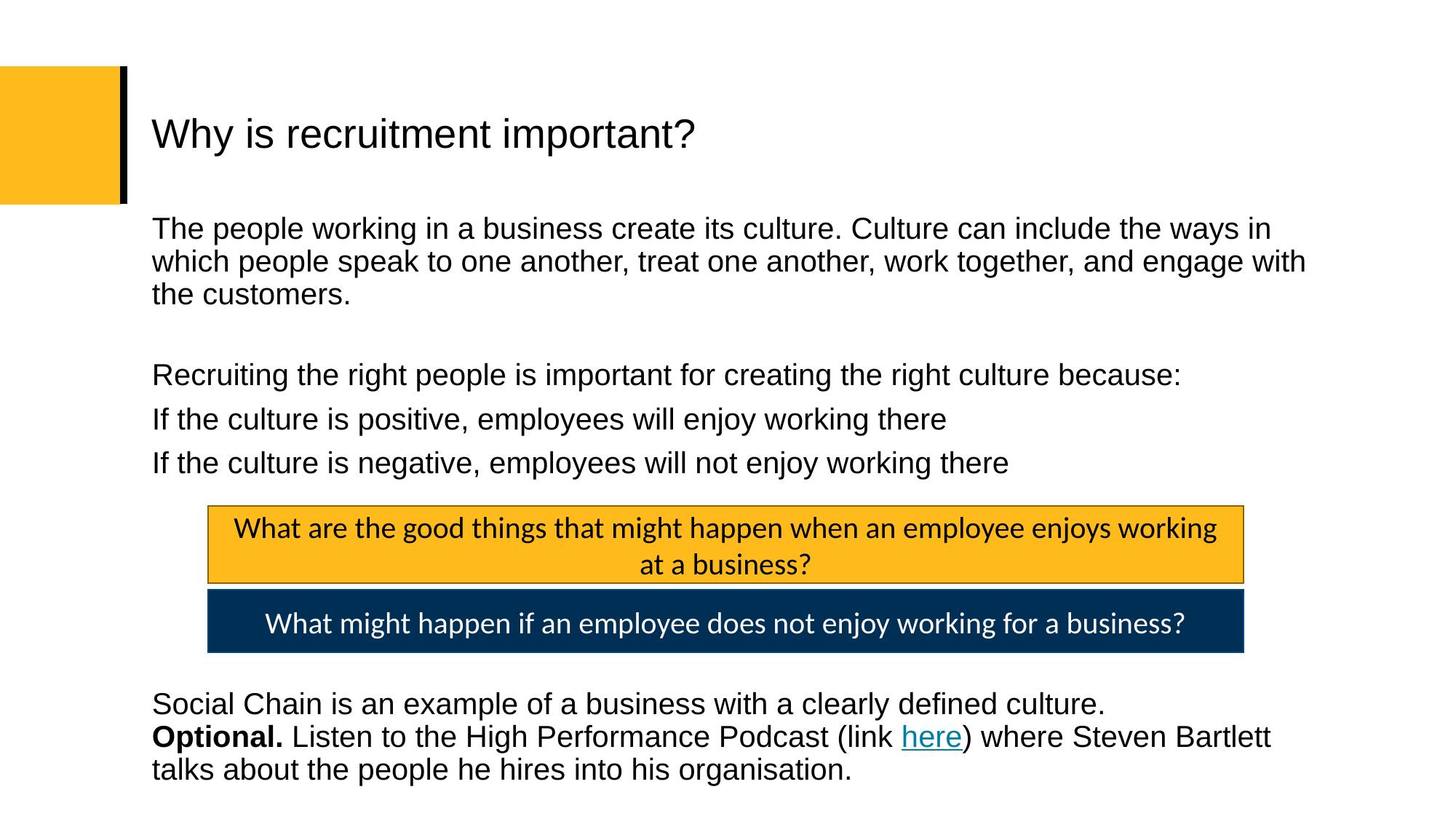

# Why is recruitment important?
The people working in a business create its culture. Culture can include the ways in which people speak to one another, treat one another, work together, and engage with the customers.
Recruiting the right people is important for creating the right culture because:
If the culture is positive, employees will enjoy working there
If the culture is negative, employees will not enjoy working there
Social Chain is an example of a business with a clearly defined culture.
Optional. Listen to the High Performance Podcast (link here) where Steven Bartlett talks about the people he hires into his organisation.
What are the good things that might happen when an employee enjoys working at a business?
What might happen if an employee does not enjoy working for a business?